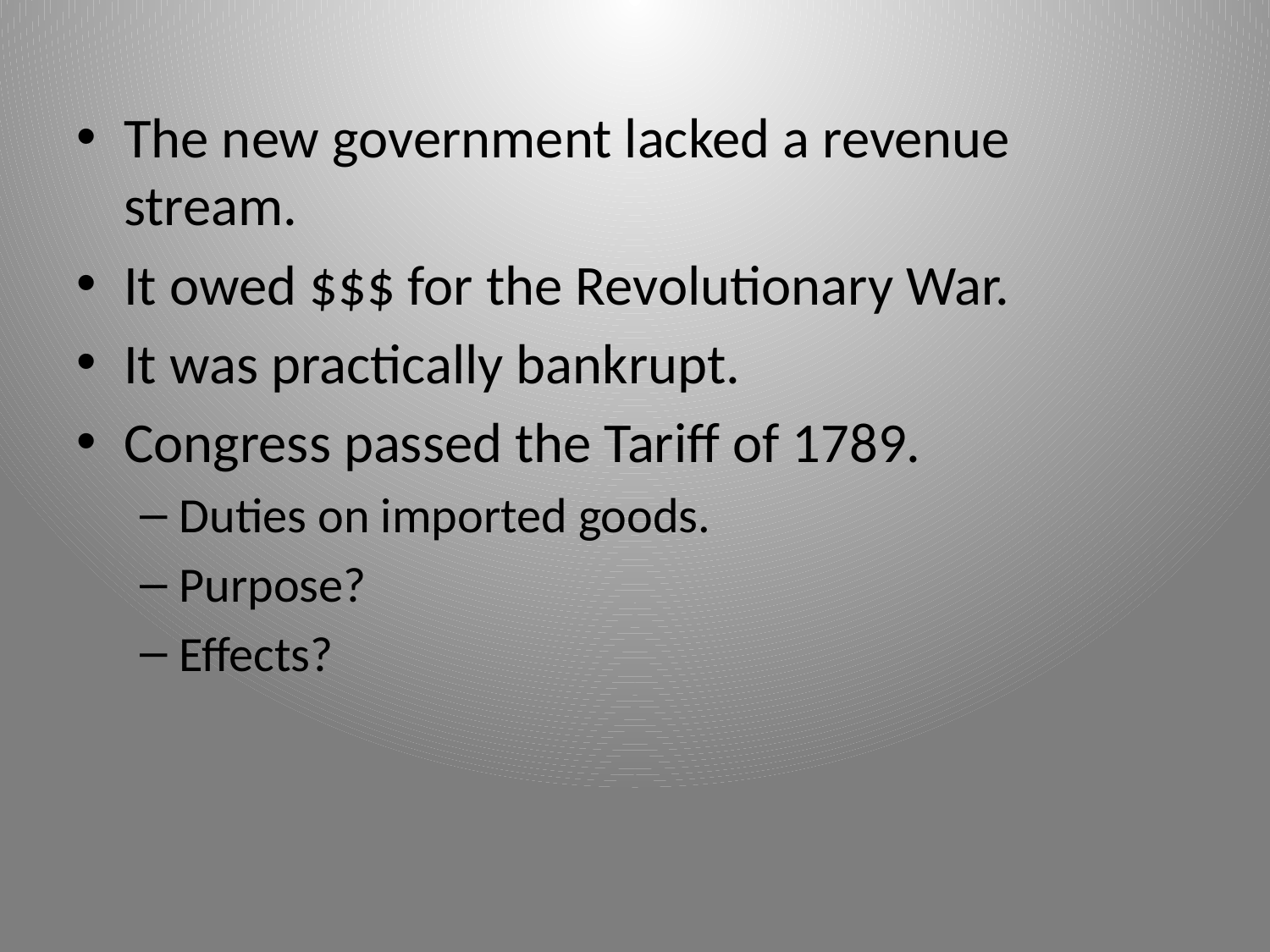

The new government lacked a revenue stream.
It owed $$$ for the Revolutionary War.
It was practically bankrupt.
Congress passed the Tariff of 1789.
Duties on imported goods.
Purpose?
Effects?